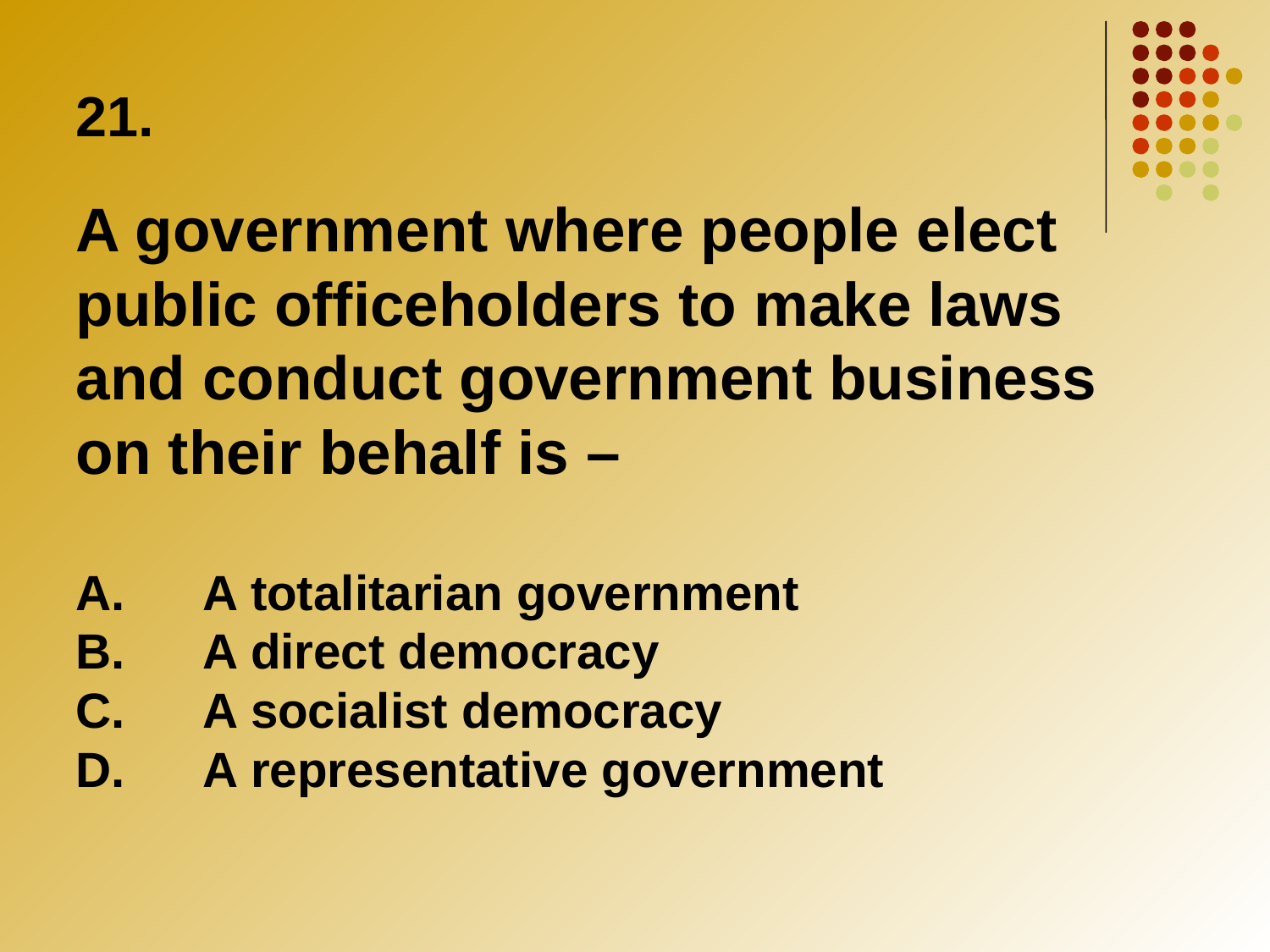

21.
A government where people elect public officeholders to make laws and conduct government business on their behalf is –
A.	A totalitarian government
B. 	A direct democracy
C.	A socialist democracy
D.	A representative government